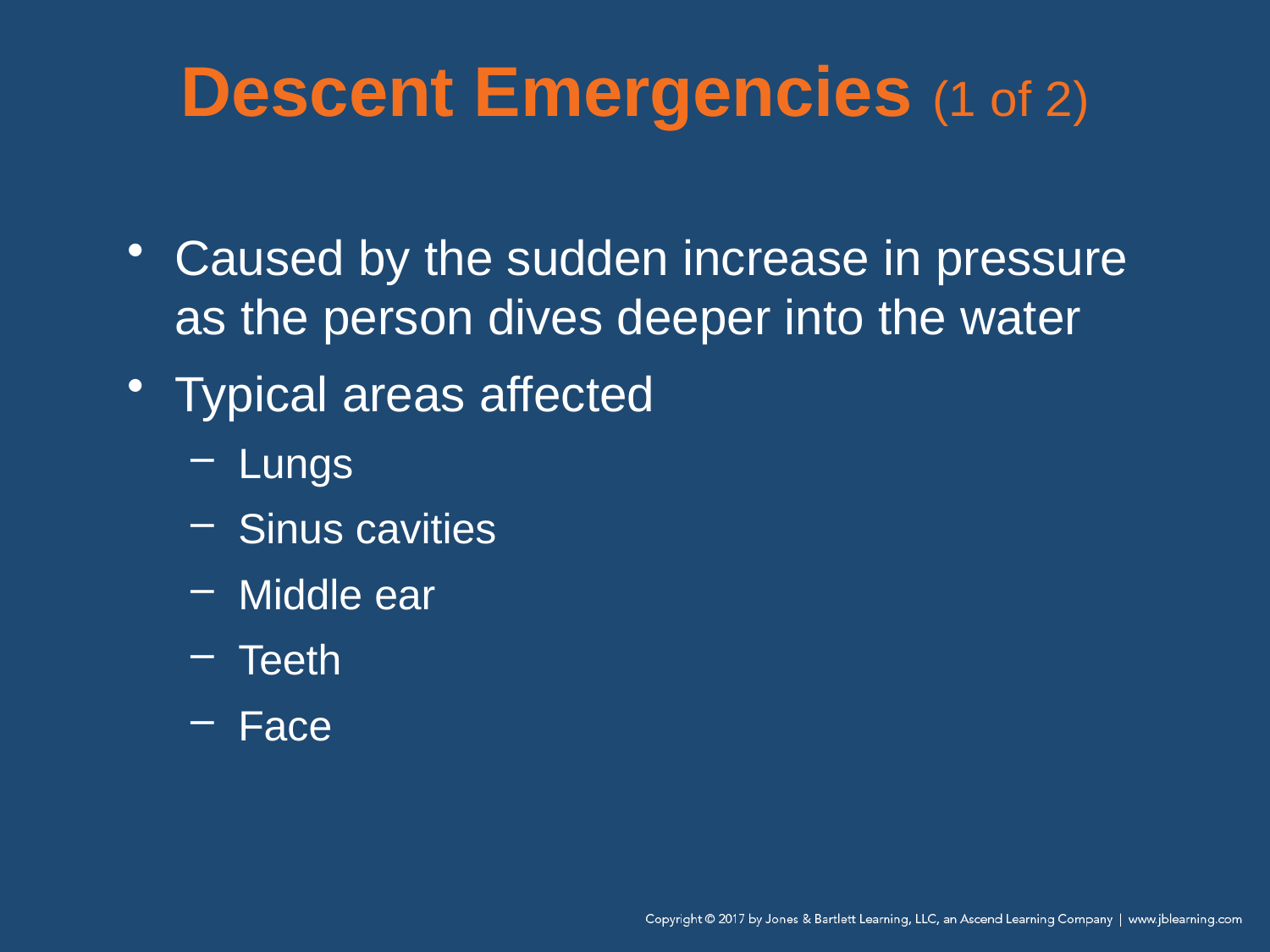

# Descent Emergencies (1 of 2)
Caused by the sudden increase in pressure as the person dives deeper into the water
Typical areas affected
Lungs
Sinus cavities
Middle ear
Teeth
Face